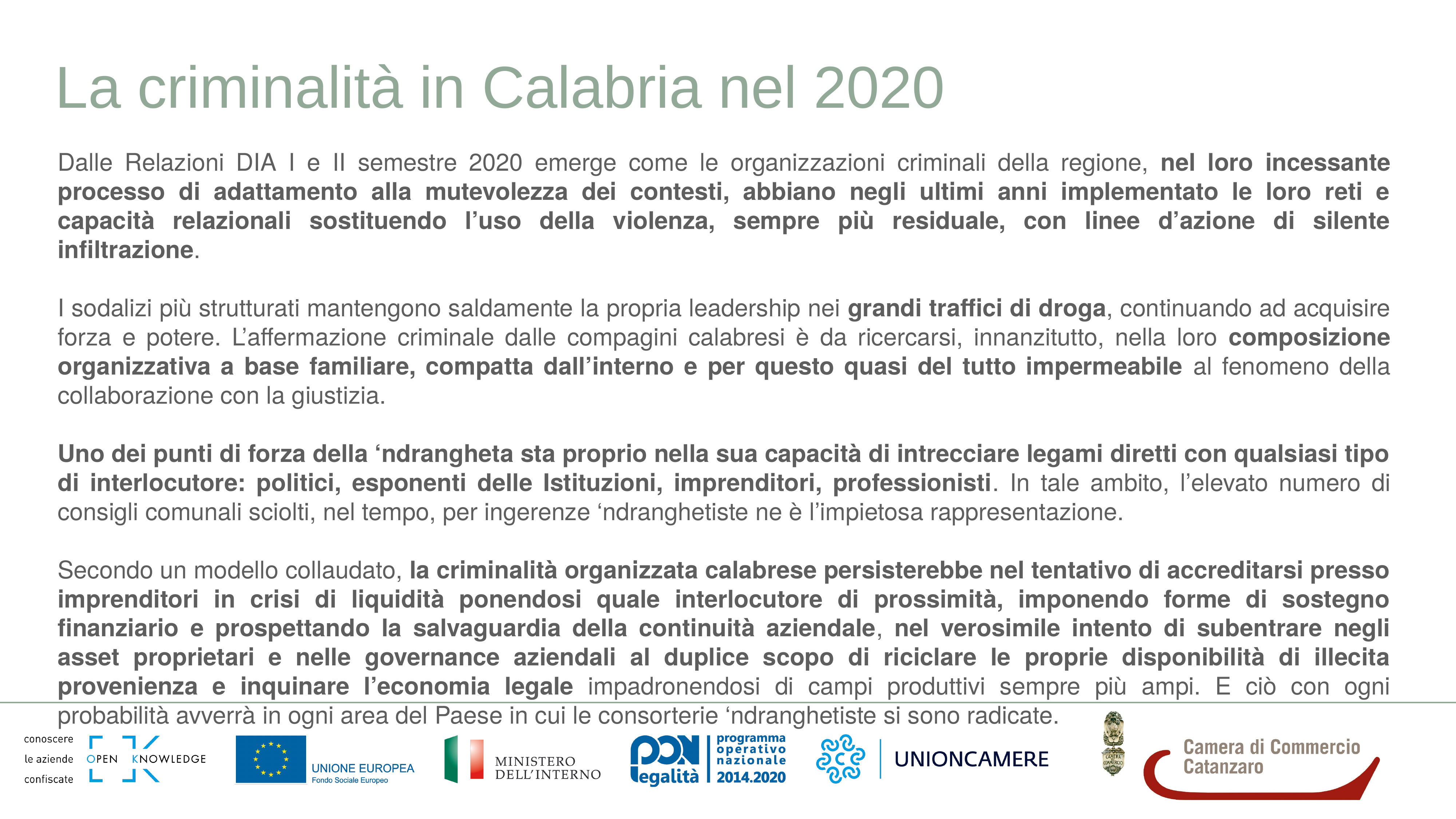

La criminalità in Calabria nel 2020
Dalle Relazioni DIA I e II semestre 2020 emerge come le organizzazioni criminali della regione, nel loro incessante processo di adattamento alla mutevolezza dei contesti, abbiano negli ultimi anni implementato le loro reti e capacità relazionali sostituendo l’uso della violenza, sempre più residuale, con linee d’azione di silente infiltrazione.

I sodalizi più strutturati mantengono saldamente la propria leadership nei grandi traffici di droga, continuando ad acquisire forza e potere. L’affermazione criminale dalle compagini calabresi è da ricercarsi, innanzitutto, nella loro composizione organizzativa a base familiare, compatta dall’interno e per questo quasi del tutto impermeabile al fenomeno della collaborazione con la giustizia.

Uno dei punti di forza della ‘ndrangheta sta proprio nella sua capacità di intrecciare legami diretti con qualsiasi tipo di interlocutore: politici, esponenti delle Istituzioni, imprenditori, professionisti. In tale ambito, l’elevato numero di consigli comunali sciolti, nel tempo, per ingerenze ‘ndranghetiste ne è l’impietosa rappresentazione.

Secondo un modello collaudato, la criminalità organizzata calabrese persisterebbe nel tentativo di accreditarsi presso imprenditori in crisi di liquidità ponendosi quale interlocutore di prossimità, imponendo forme di sostegno finanziario e prospettando la salvaguardia della continuità aziendale, nel verosimile intento di subentrare negli asset proprietari e nelle governance aziendali al duplice scopo di riciclare le proprie disponibilità di illecita provenienza e inquinare l’economia legale impadronendosi di campi produttivi sempre più ampi. E ciò con ogni probabilità avverrà in ogni area del Paese in cui le consorterie ‘ndranghetiste si sono radicate.